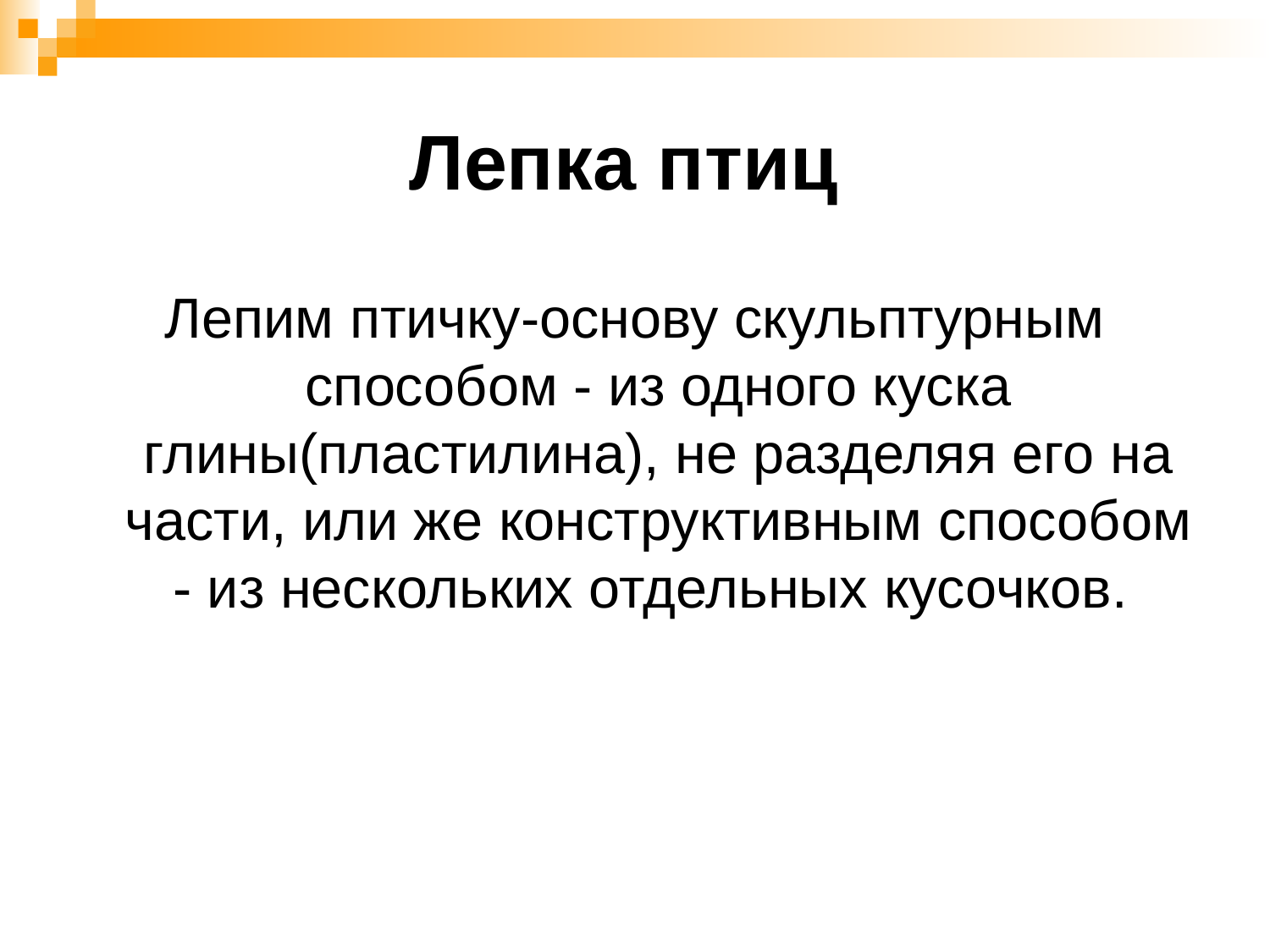

# Лепка птиц
Лепим птичку-основу скульптурным способом - из одного куска глины(пластилина), не разделяя его на части, или же конструктивным способом - из нескольких отдельных кусочков.